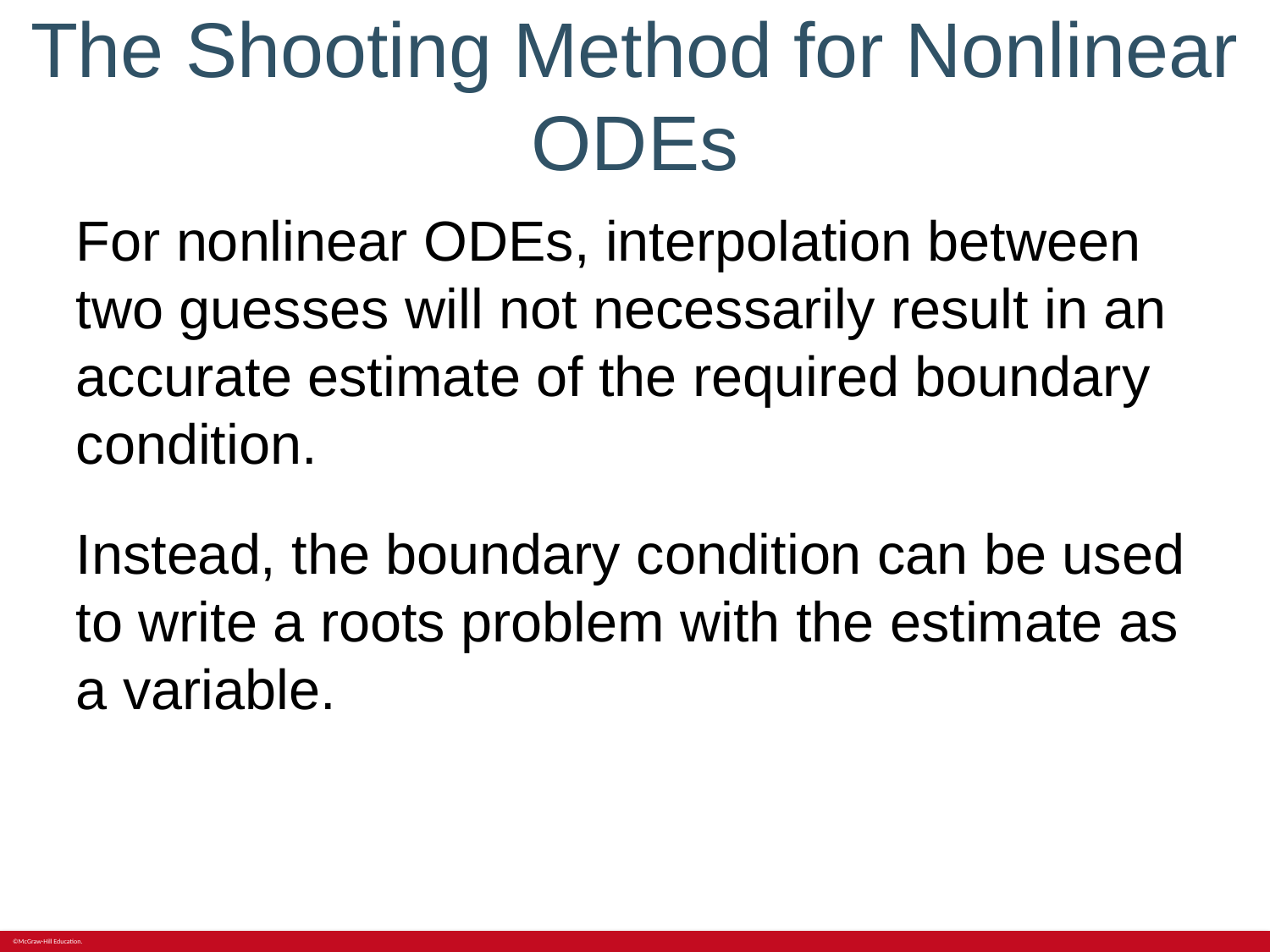

# The Shooting Method for Nonlinear ODEs
For nonlinear ODEs, interpolation between two guesses will not necessarily result in an accurate estimate of the required boundary condition.
Instead, the boundary condition can be used to write a roots problem with the estimate as a variable.